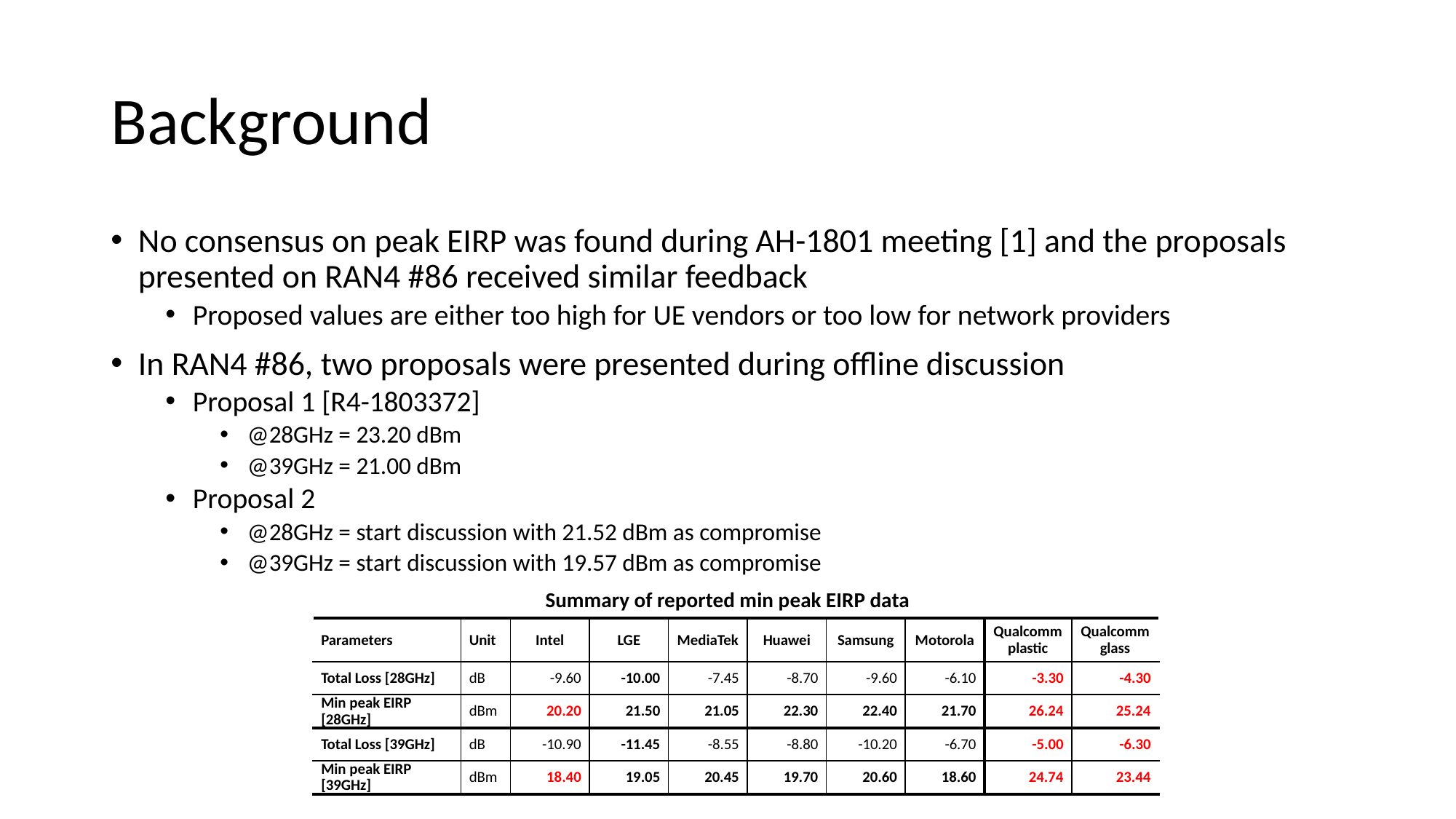

# Background
No consensus on peak EIRP was found during AH-1801 meeting [1] and the proposals presented on RAN4 #86 received similar feedback
Proposed values are either too high for UE vendors or too low for network providers
In RAN4 #86, two proposals were presented during offline discussion
Proposal 1 [R4-1803372]
@28GHz = 23.20 dBm
@39GHz = 21.00 dBm
Proposal 2
@28GHz = start discussion with 21.52 dBm as compromise
@39GHz = start discussion with 19.57 dBm as compromise
Summary of reported min peak EIRP data
| Parameters | Unit | Intel | LGE | MediaTek | Huawei | Samsung | Motorola | Qualcomm plastic | Qualcomm glass |
| --- | --- | --- | --- | --- | --- | --- | --- | --- | --- |
| Total Loss [28GHz] | dB | -9.60 | -10.00 | -7.45 | -8.70 | -9.60 | -6.10 | -3.30 | -4.30 |
| Min peak EIRP [28GHz] | dBm | 20.20 | 21.50 | 21.05 | 22.30 | 22.40 | 21.70 | 26.24 | 25.24 |
| Total Loss [39GHz] | dB | -10.90 | -11.45 | -8.55 | -8.80 | -10.20 | -6.70 | -5.00 | -6.30 |
| Min peak EIRP [39GHz] | dBm | 18.40 | 19.05 | 20.45 | 19.70 | 20.60 | 18.60 | 24.74 | 23.44 |